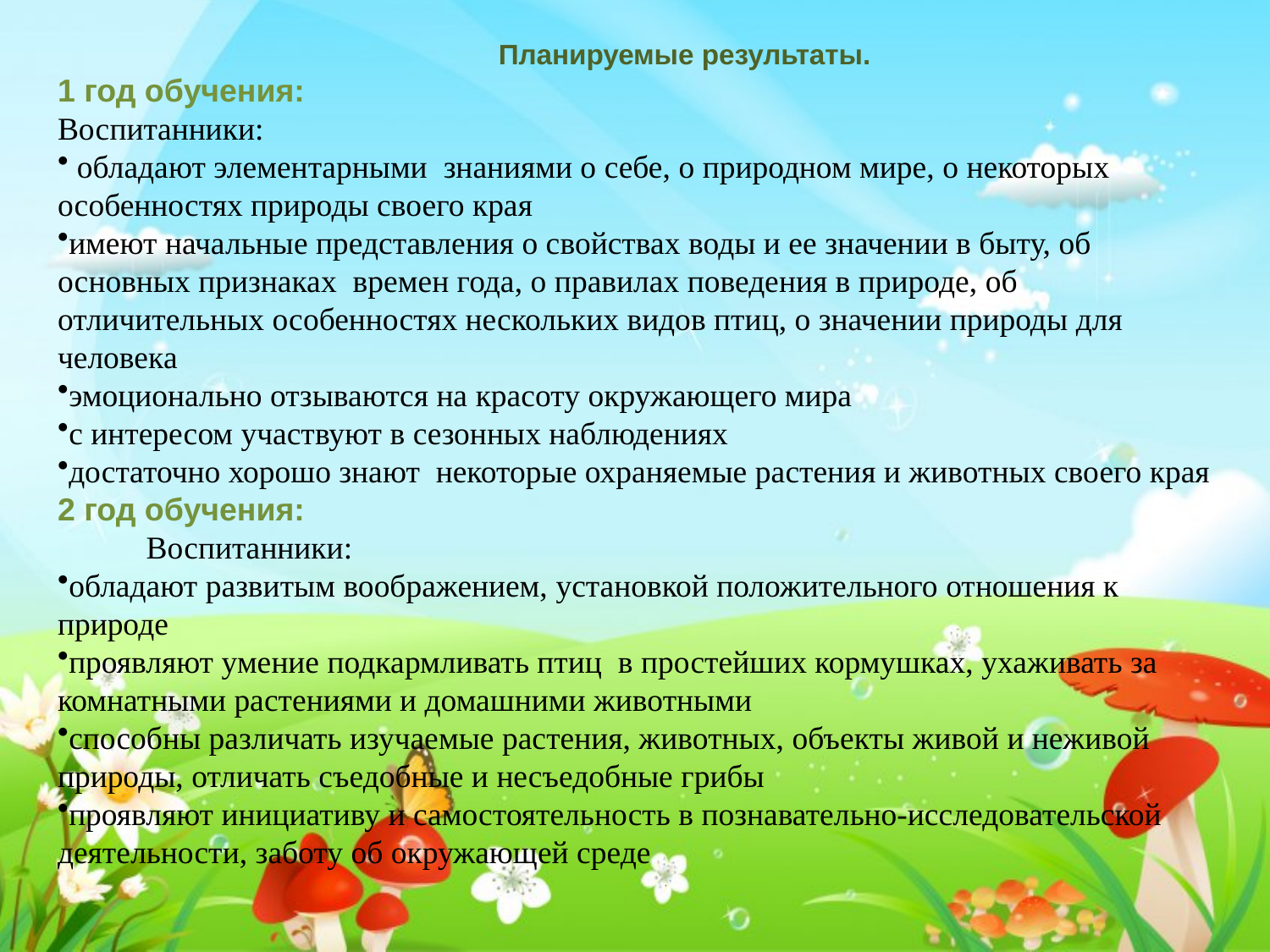

Планируемые результаты.
1 год обучения:
Воспитанники:
 обладают элементарными  знаниями о себе, о природном мире, о некоторых особенностях природы своего края
имеют начальные представления о свойствах воды и ее значении в быту, об основных признаках  времен года, о правилах поведения в природе, об отличительных особенностях нескольких видов птиц, о значении природы для человека
эмоционально отзываются на красоту окружающего мира
с интересом участвуют в сезонных наблюдениях
достаточно хорошо знают  некоторые охраняемые растения и животных своего края
2 год обучения:
           Воспитанники:
обладают развитым воображением, установкой положительного отношения к природе
проявляют умение подкармливать птиц  в простейших кормушках, ухаживать за комнатными растениями и домашними животными
способны различать изучаемые растения, животных, объекты живой и неживой природы, отличать съедобные и несъедобные грибы
проявляют инициативу и самостоятельность в познавательно-исследовательской деятельности, заботу об окружающей среде